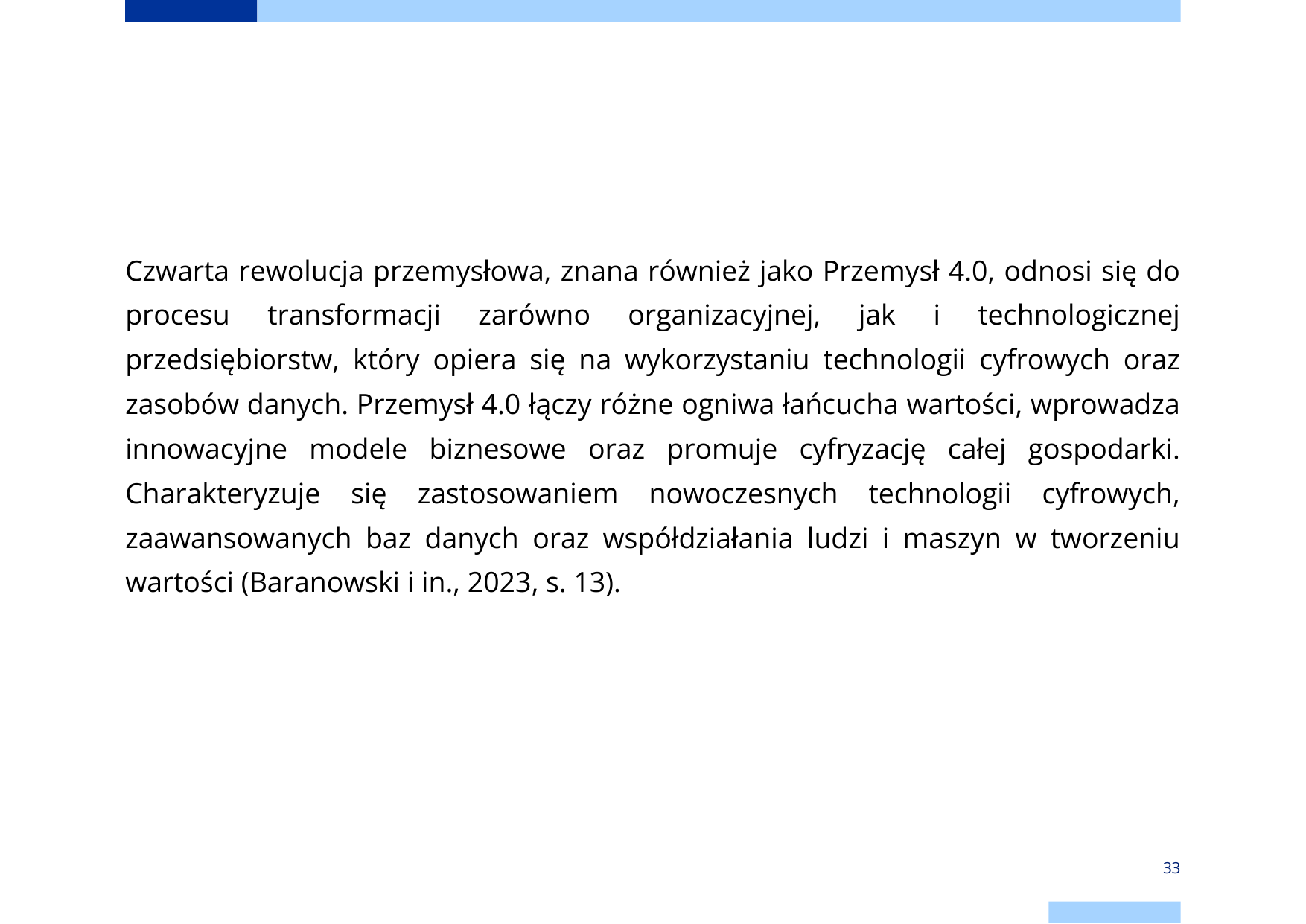

#
Czwarta rewolucja przemysłowa, znana również jako Przemysł 4.0, odnosi się do procesu transformacji zarówno organizacyjnej, jak i technologicznej przedsiębiorstw, który opiera się na wykorzystaniu technologii cyfrowych oraz zasobów danych. Przemysł 4.0 łączy różne ogniwa łańcucha wartości, wprowadza innowacyjne modele biznesowe oraz promuje cyfryzację całej gospodarki. Charakteryzuje się zastosowaniem nowoczesnych technologii cyfrowych, zaawansowanych baz danych oraz współdziałania ludzi i maszyn w tworzeniu wartości (Baranowski i in., 2023, s. 13).
33